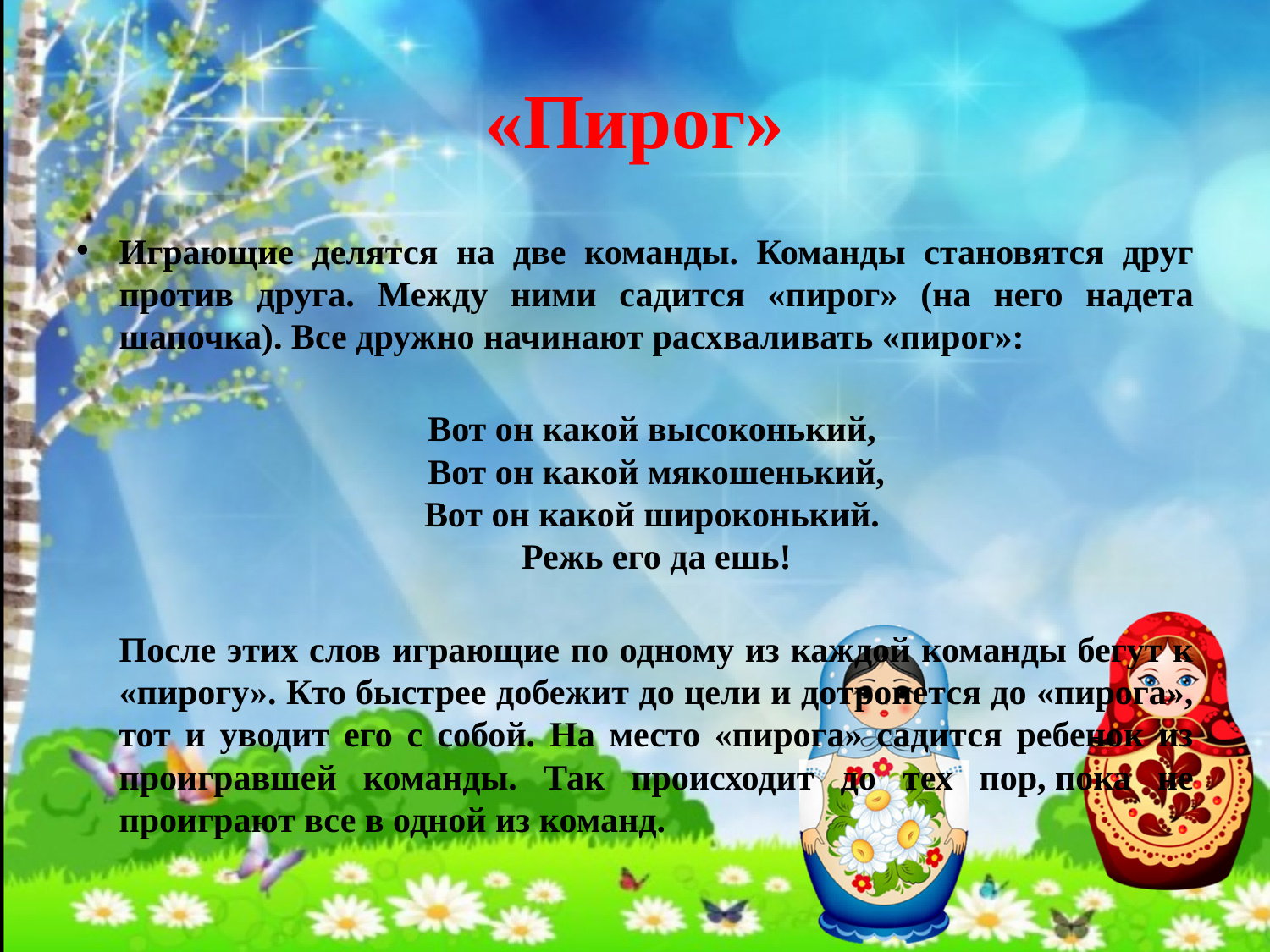

# «Пирог»
Играющие делятся на две команды. Команды становятся друг против друга. Между ними садится «пирог» (на него надета шапочка). Все дружно начинают расхваливать «пирог»:
Вот он какой высоконький, 
Вот он какой мякошенький,
Вот он какой широконький. 
Режь его да ешь!
 
После этих слов играющие по одному из каждой команды бегут к «пирогу». Кто быстрее добежит до цели и дотронется до «пирога», тот и уводит его с собой. На место «пирога» садится ребенок из проигравшей команды. Так происходит до тех пор, пока не проиграют все в одной из команд.